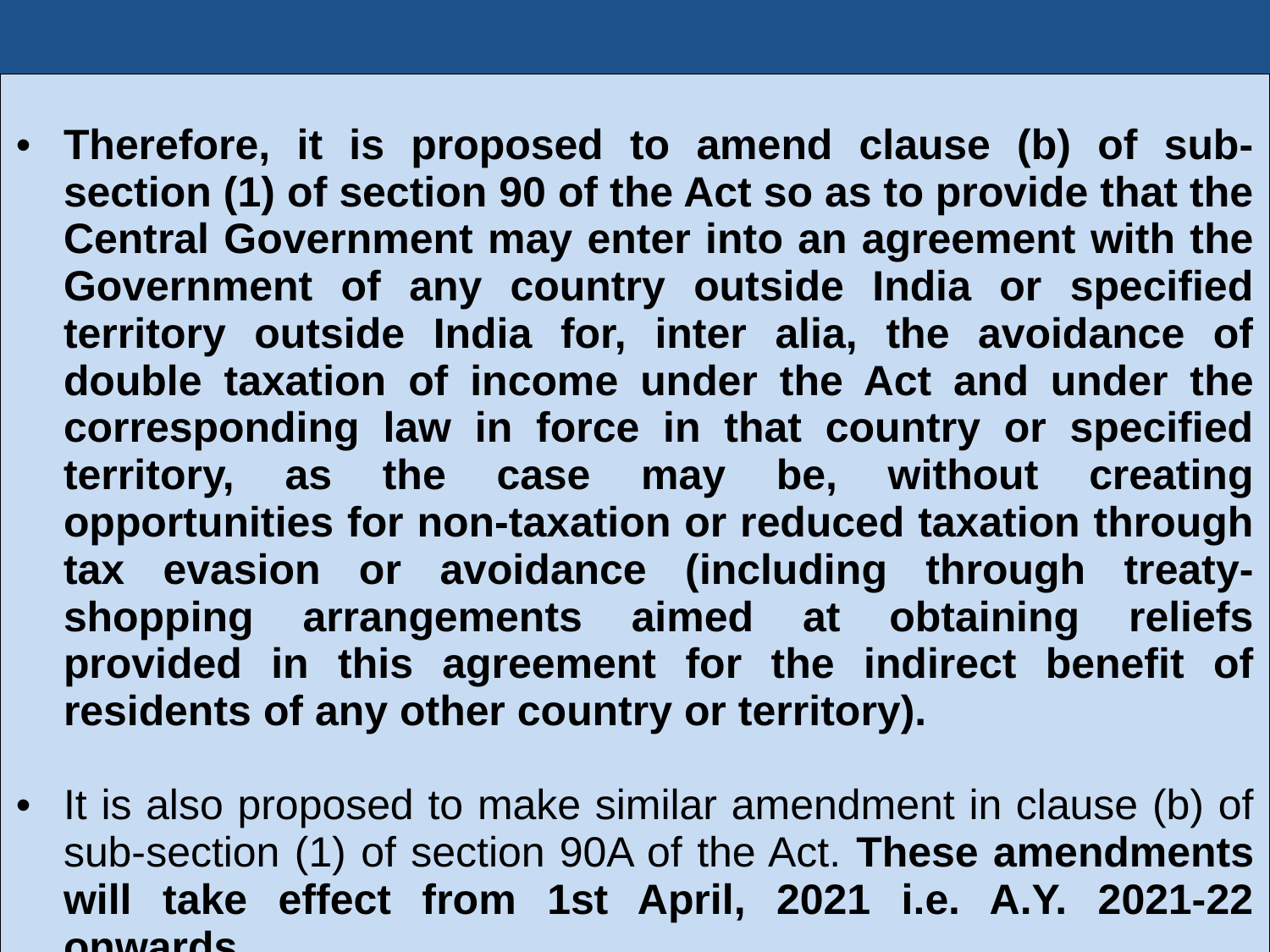

# Contd….
| Therefore, it is proposed to amend clause (b) of sub-section (1) of section 90 of the Act so as to provide that the Central Government may enter into an agreement with the Government of any country outside India or specified territory outside India for, inter alia, the avoidance of double taxation of income under the Act and under the corresponding law in force in that country or specified territory, as the case may be, without creating opportunities for non-taxation or reduced taxation through tax evasion or avoidance (including through treaty-shopping arrangements aimed at obtaining reliefs provided in this agreement for the indirect benefit of residents of any other country or territory). It is also proposed to make similar amendment in clause (b) of sub-section (1) of section 90A of the Act. These amendments will take effect from 1st April, 2021 i.e. A.Y. 2021-22 onwards. |
| --- |
165